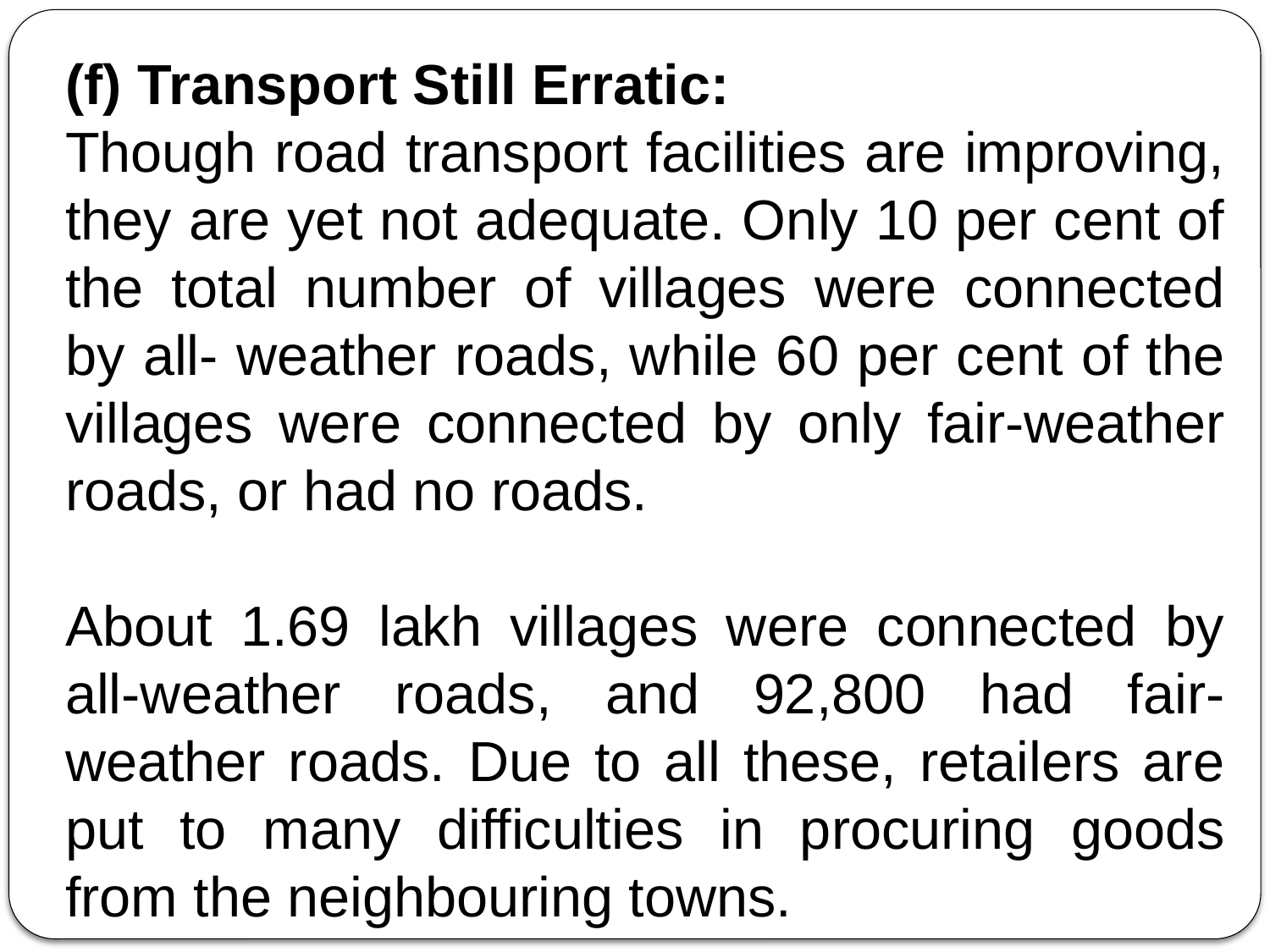

(f) Transport Still Erratic:
Though road transport facilities are improving, they are yet not adequate. Only 10 per cent of the total number of villages were connected by all- weather roads, while 60 per cent of the villages were connected by only fair-weather roads, or had no roads.

About 1.69 lakh villages were connected by all-weather roads, and 92,800 had fair-weather roads. Due to all these, retailers are put to many difficulties in procuring goods from the neighbouring towns.